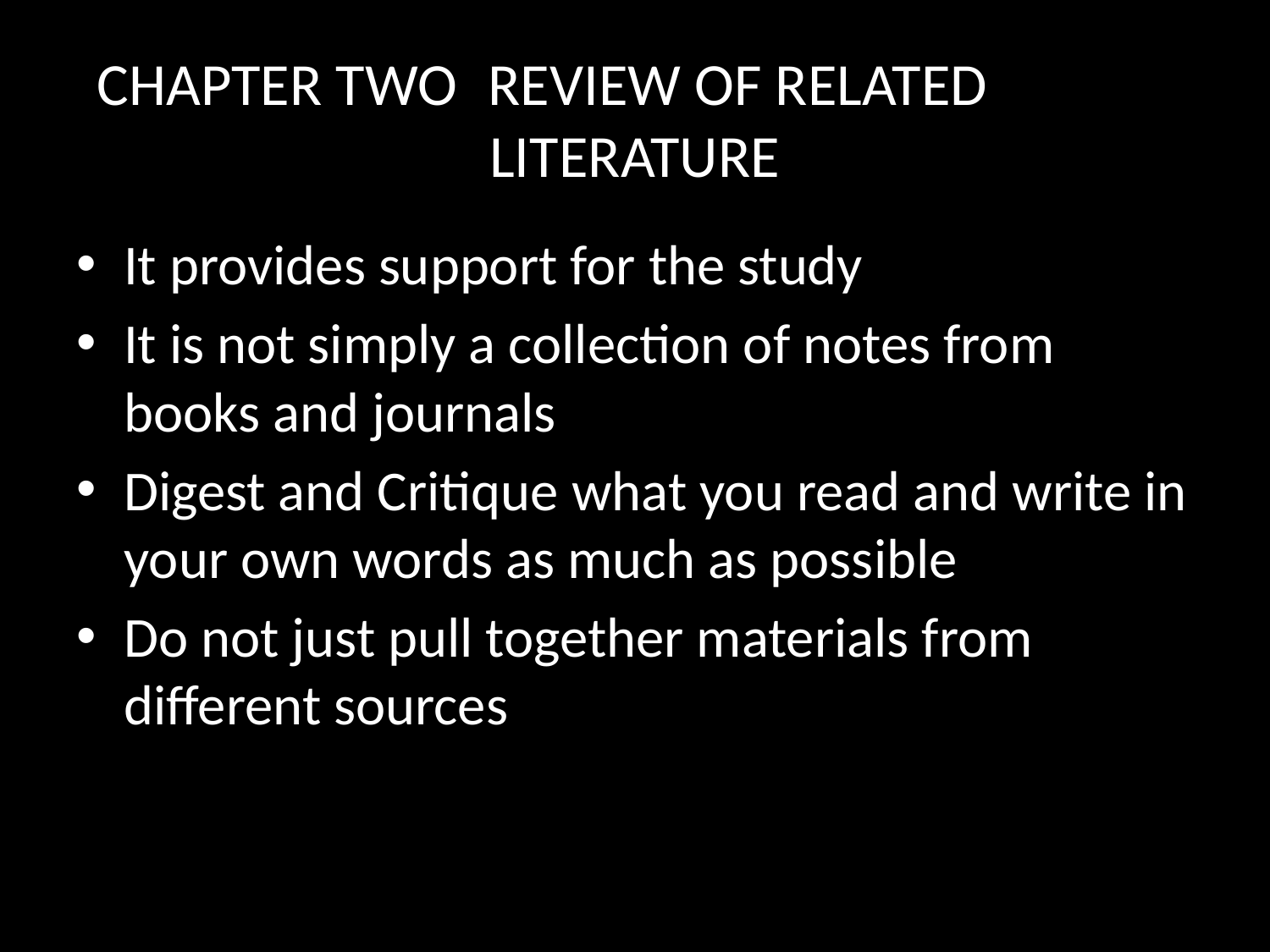

# CHAPTER TWO	REVIEW OF RELATED 					LITERATURE
It provides support for the study
It is not simply a collection of notes from books and journals
Digest and Critique what you read and write in your own words as much as possible
Do not just pull together materials from different sources